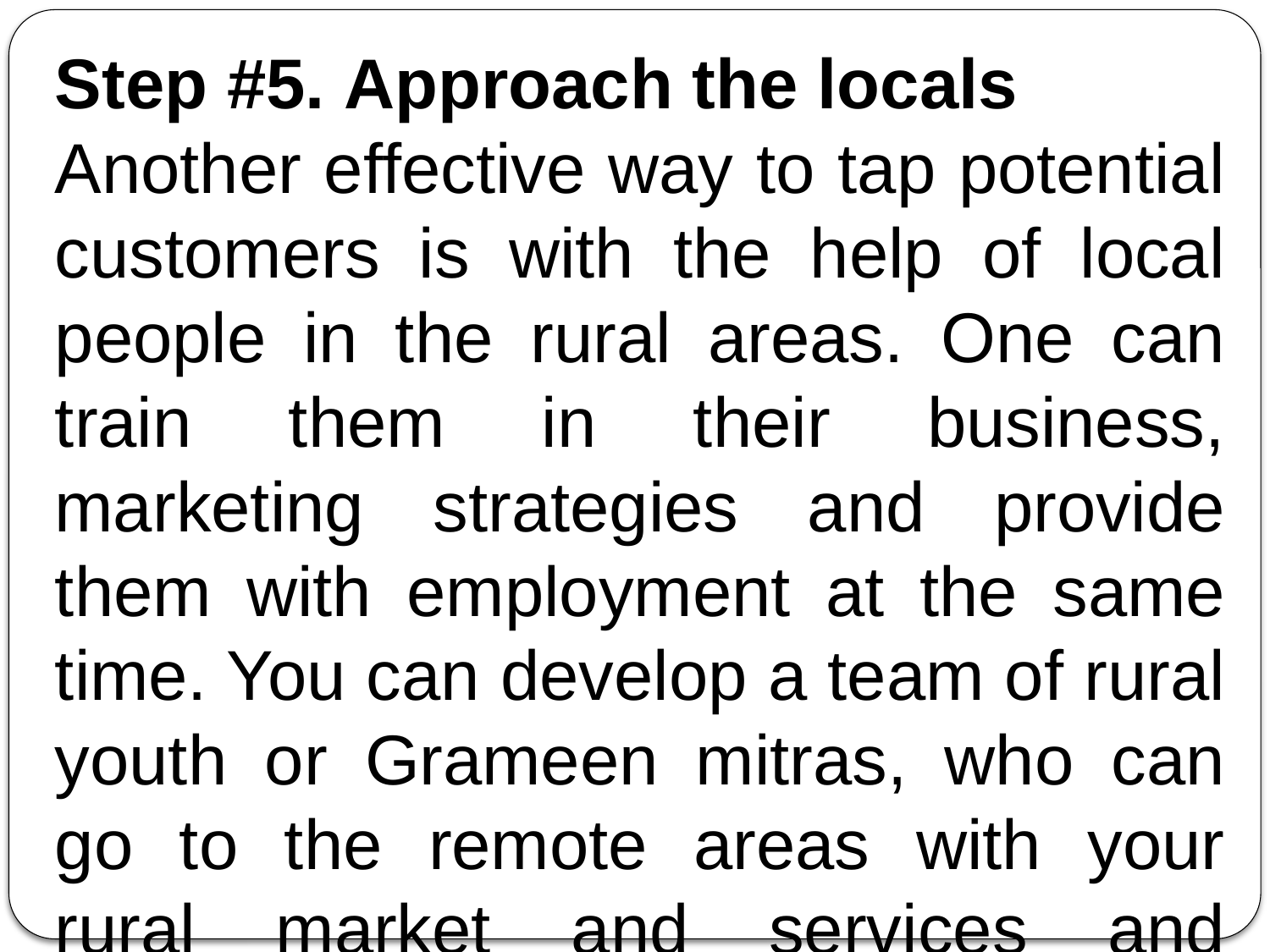

Step #5. Approach the locals
Another effective way to tap potential customers is with the help of local people in the rural areas. One can train them in their business, marketing strategies and provide them with employment at the same time. You can develop a team of rural youth or Grameen mitras, who can go to the remote areas with your rural market and services and identify and add potential customers.